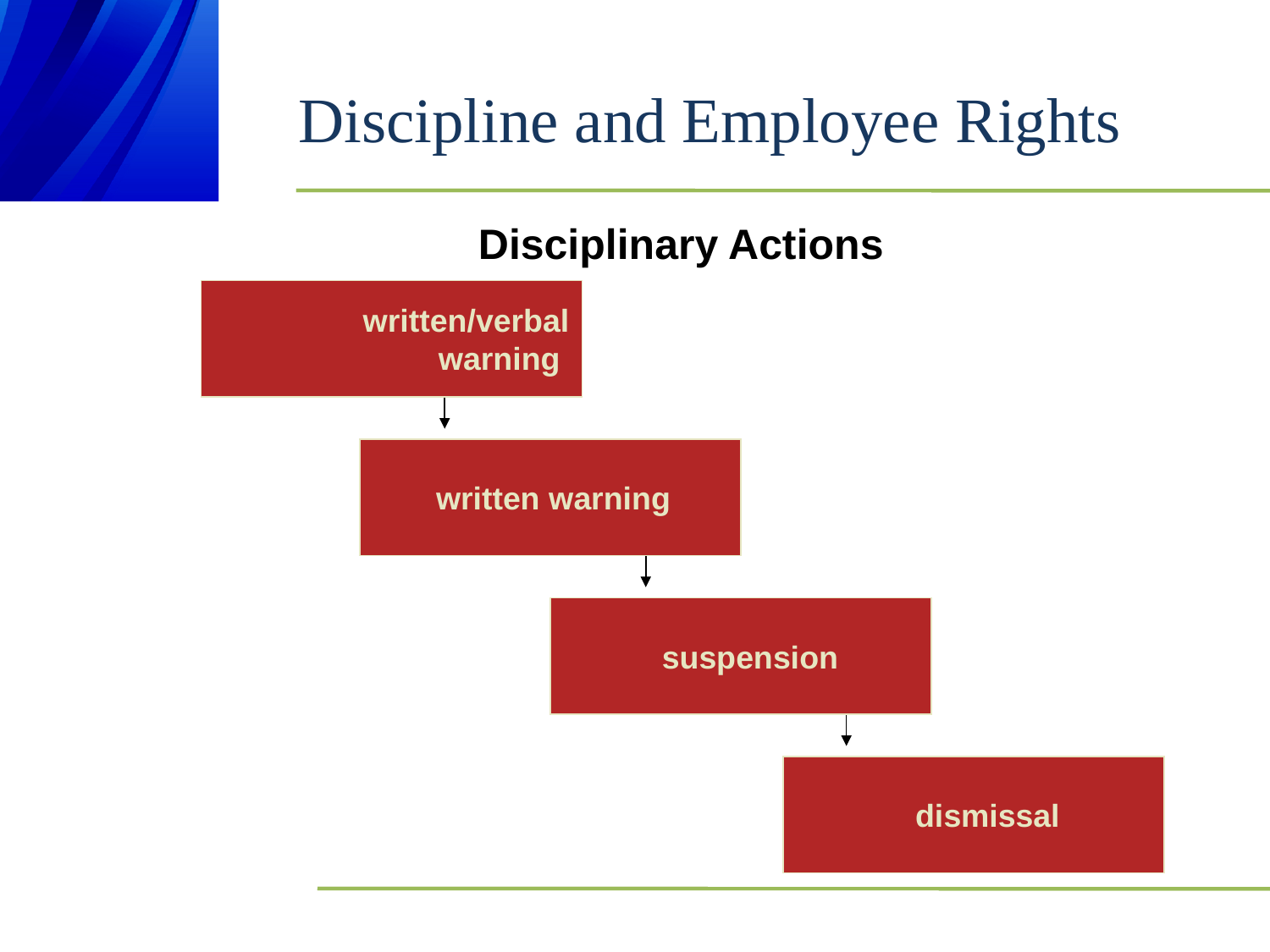

# Discipline and Employee Rights
Disciplinary Actions
written/verbal warning
written warning
    suspension
dismissal